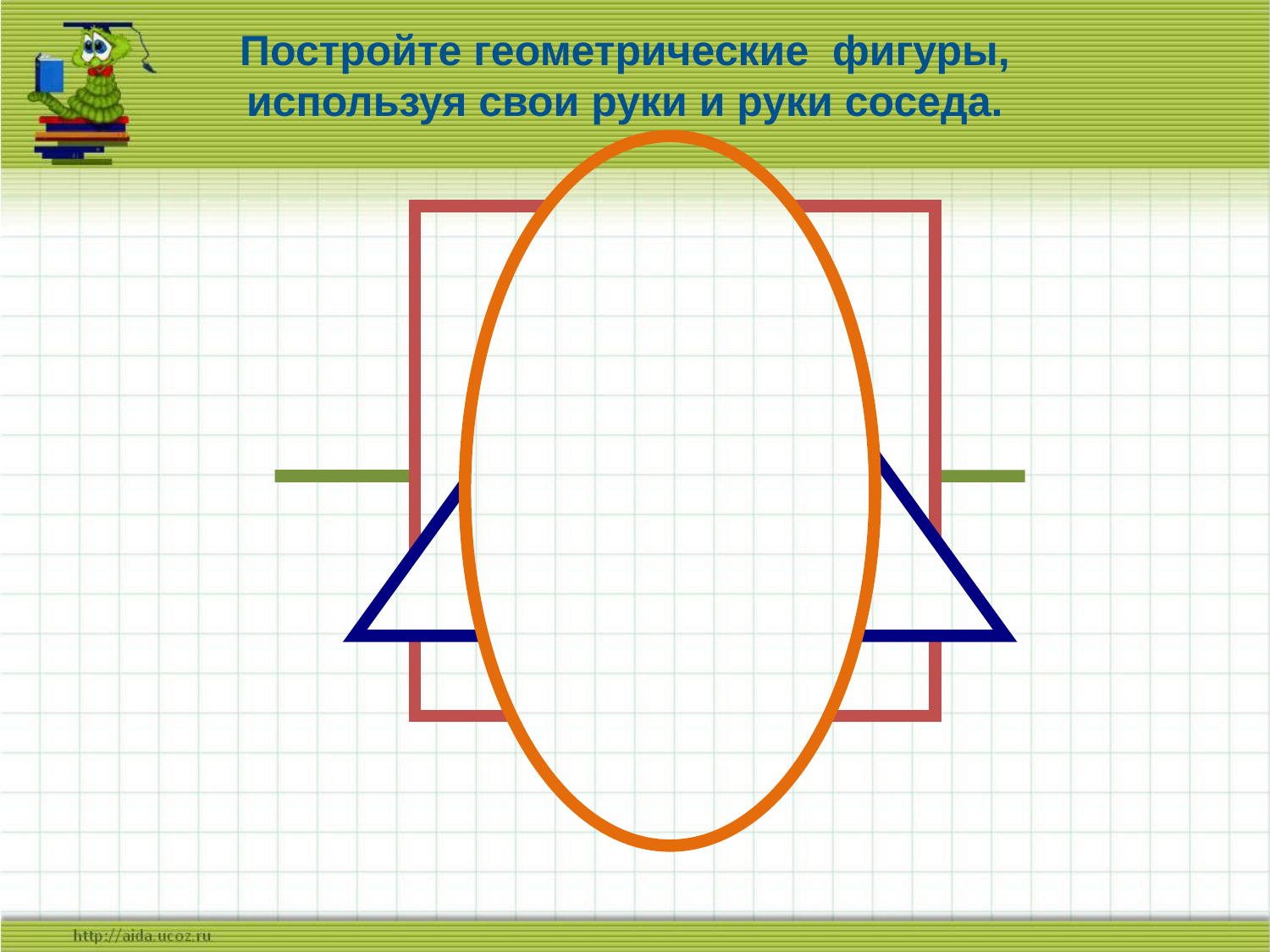

Постройте геометрические  фигуры, используя свои руки и руки соседа.